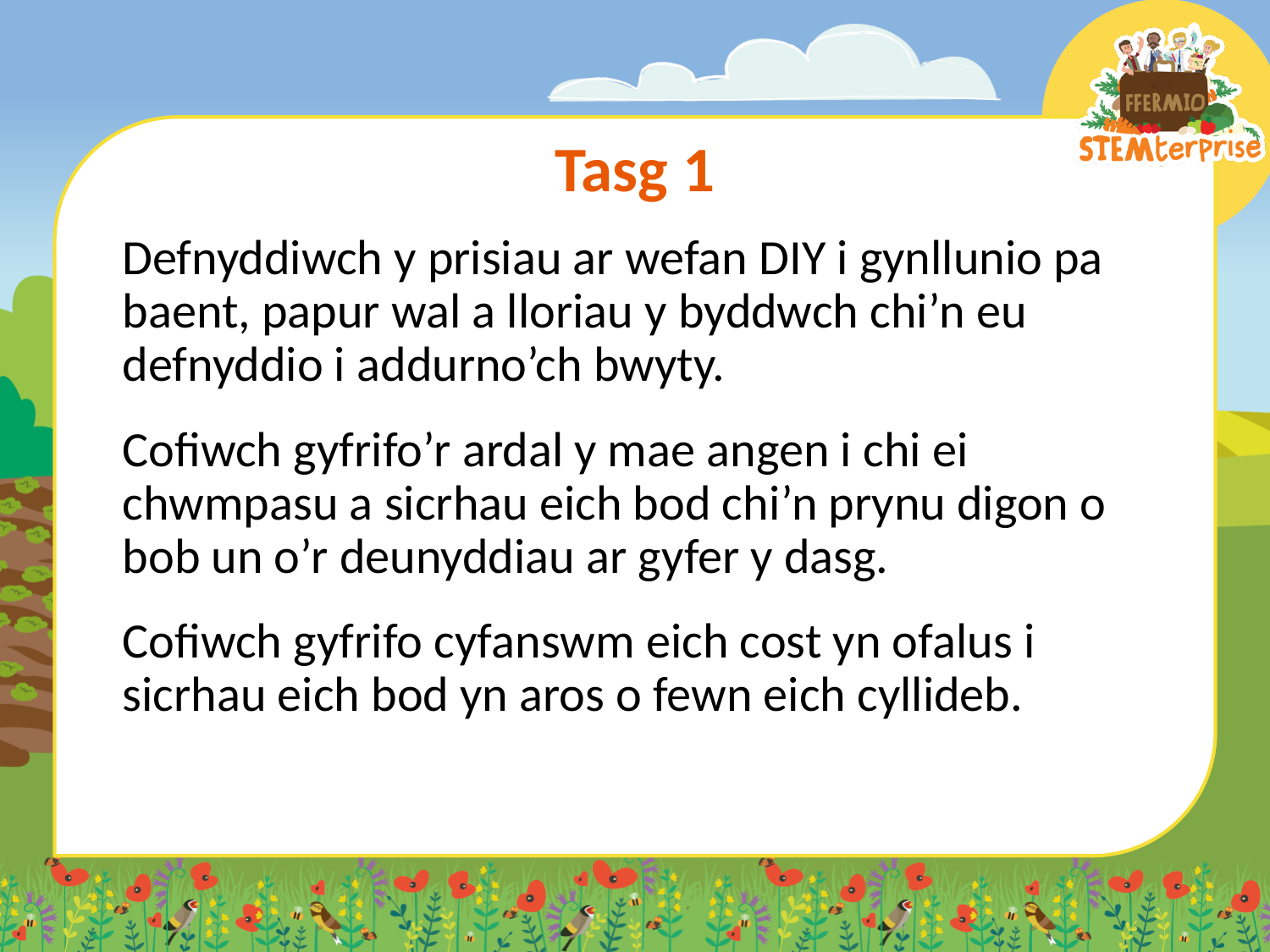

# Tasg 1
Defnyddiwch y prisiau ar wefan DIY i gynllunio pa baent, papur wal a lloriau y byddwch chi’n eu defnyddio i addurno’ch bwyty.
Cofiwch gyfrifo’r ardal y mae angen i chi ei chwmpasu a sicrhau eich bod chi’n prynu digon o bob un o’r deunyddiau ar gyfer y dasg.
Cofiwch gyfrifo cyfanswm eich cost yn ofalus i sicrhau eich bod yn aros o fewn eich cyllideb.